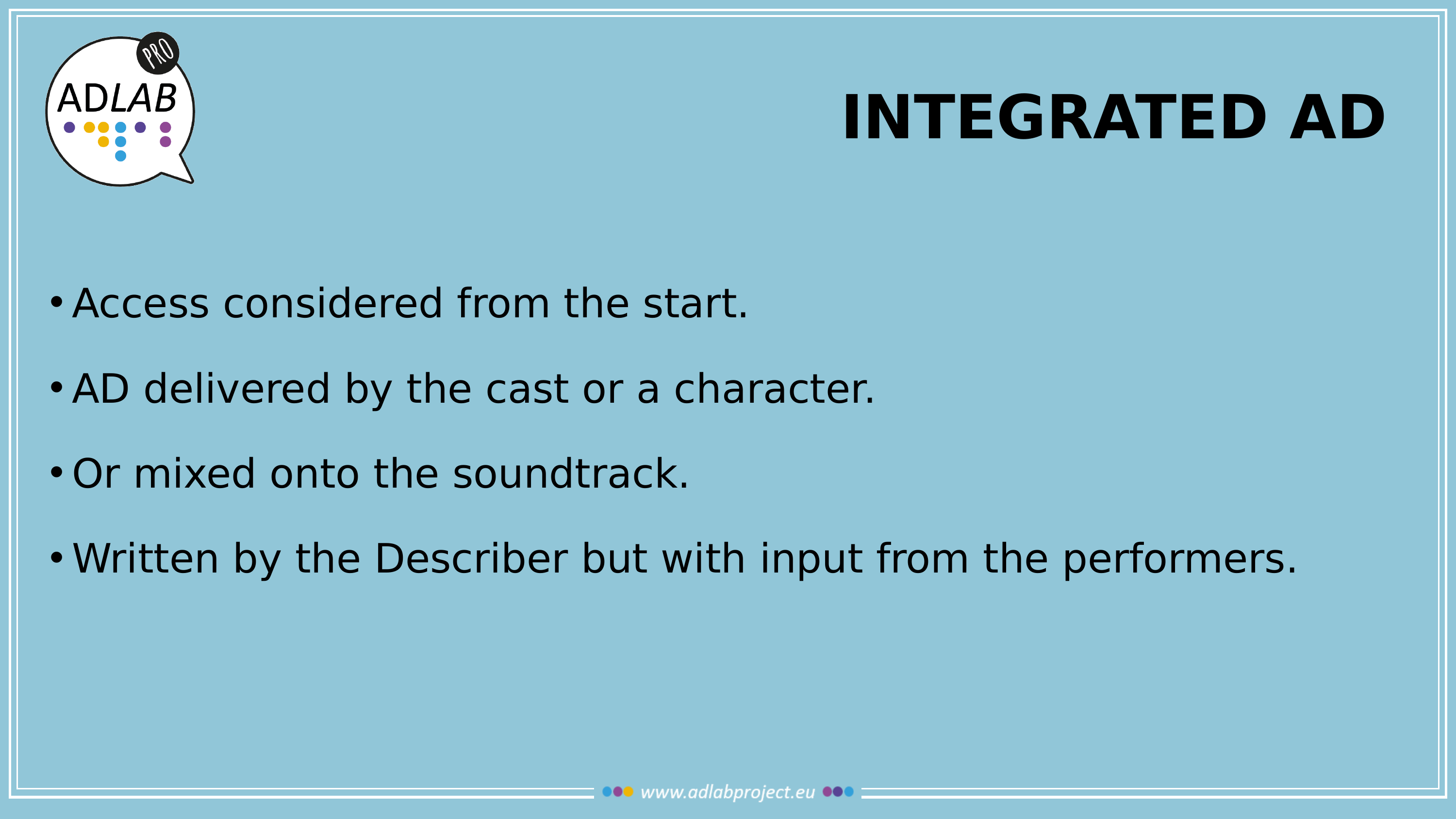

# Integrated ad
Access considered from the start.
AD delivered by the cast or a character.
Or mixed onto the soundtrack.
Written by the Describer but with input from the performers.